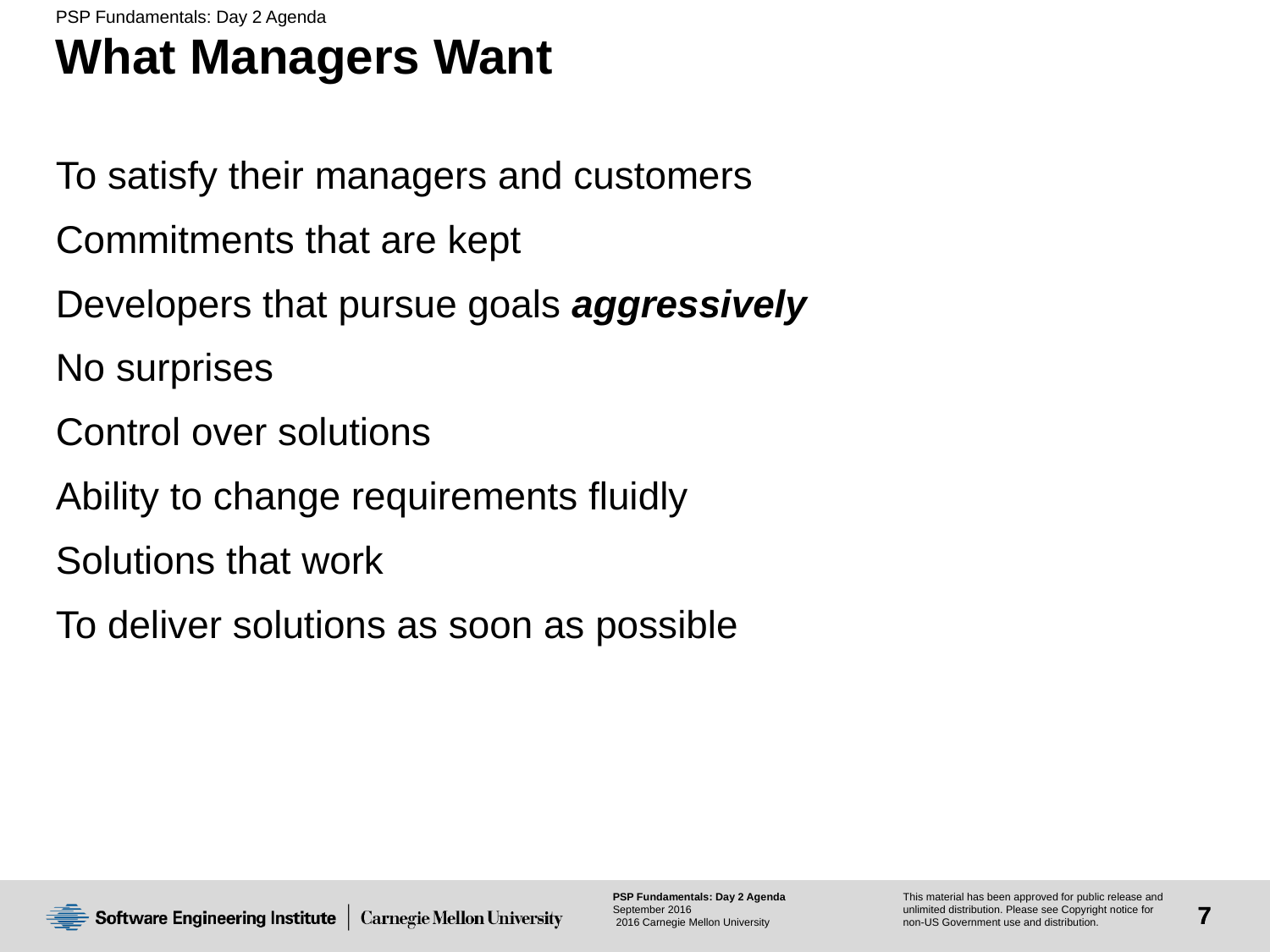

# What Managers Want
To satisfy their managers and customers
Commitments that are kept
Developers that pursue goals aggressively
No surprises
Control over solutions
Ability to change requirements fluidly
Solutions that work
To deliver solutions as soon as possible